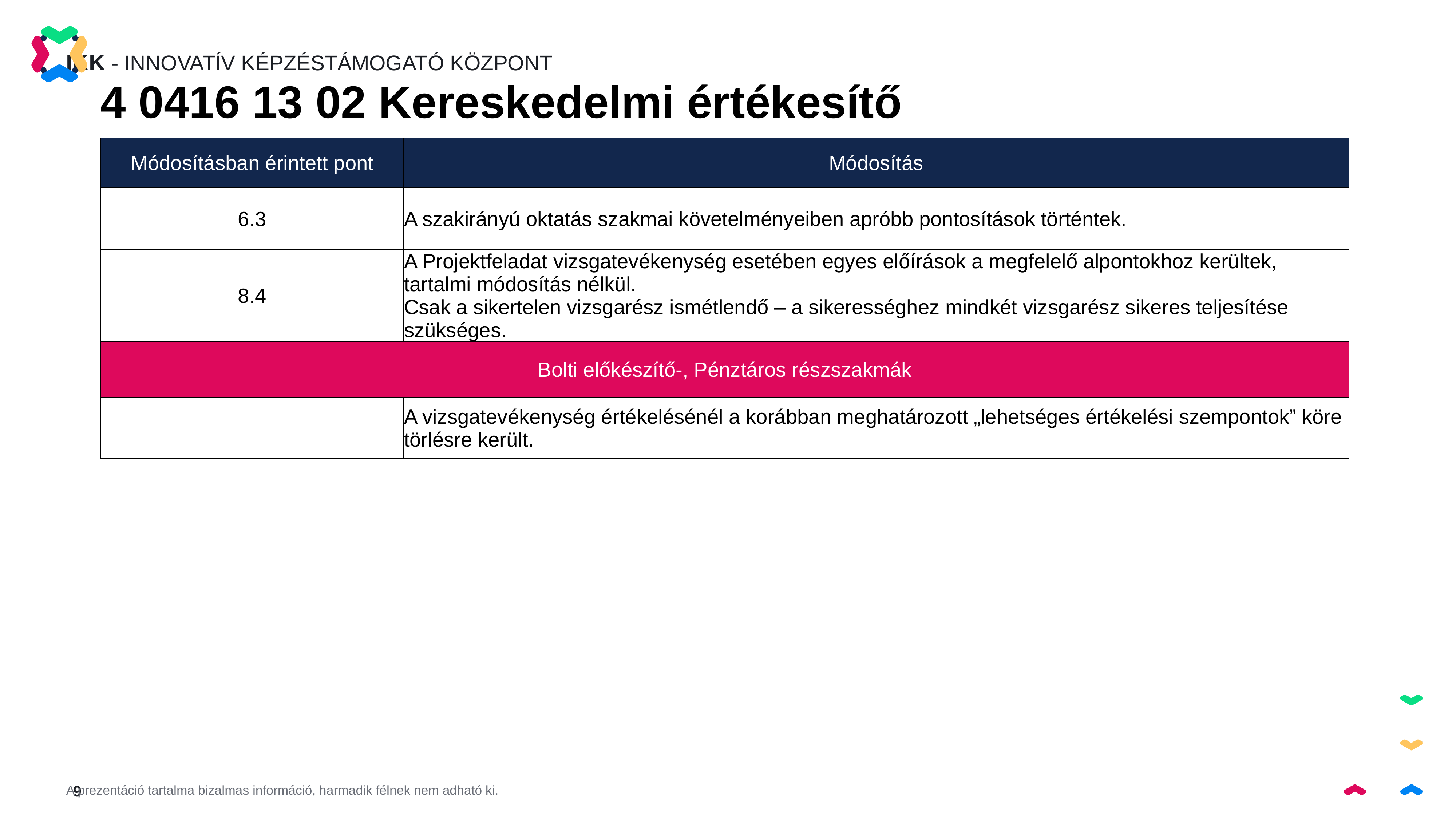

4 0416 13 02 Kereskedelmi értékesítő
| Módosításban érintett pont | Módosítás |
| --- | --- |
| 6.3 | A szakirányú oktatás szakmai követelményeiben apróbb pontosítások történtek. |
| 8.4 | A Projektfeladat vizsgatevékenység esetében egyes előírások a megfelelő alpontokhoz kerültek, tartalmi módosítás nélkül. Csak a sikertelen vizsgarész ismétlendő – a sikerességhez mindkét vizsgarész sikeres teljesítése szükséges. |
| Bolti előkészítő-, Pénztáros részszakmák |  |
|  | A vizsgatevékenység értékelésénél a korábban meghatározott „lehetséges értékelési szempontok” köre törlésre került. |